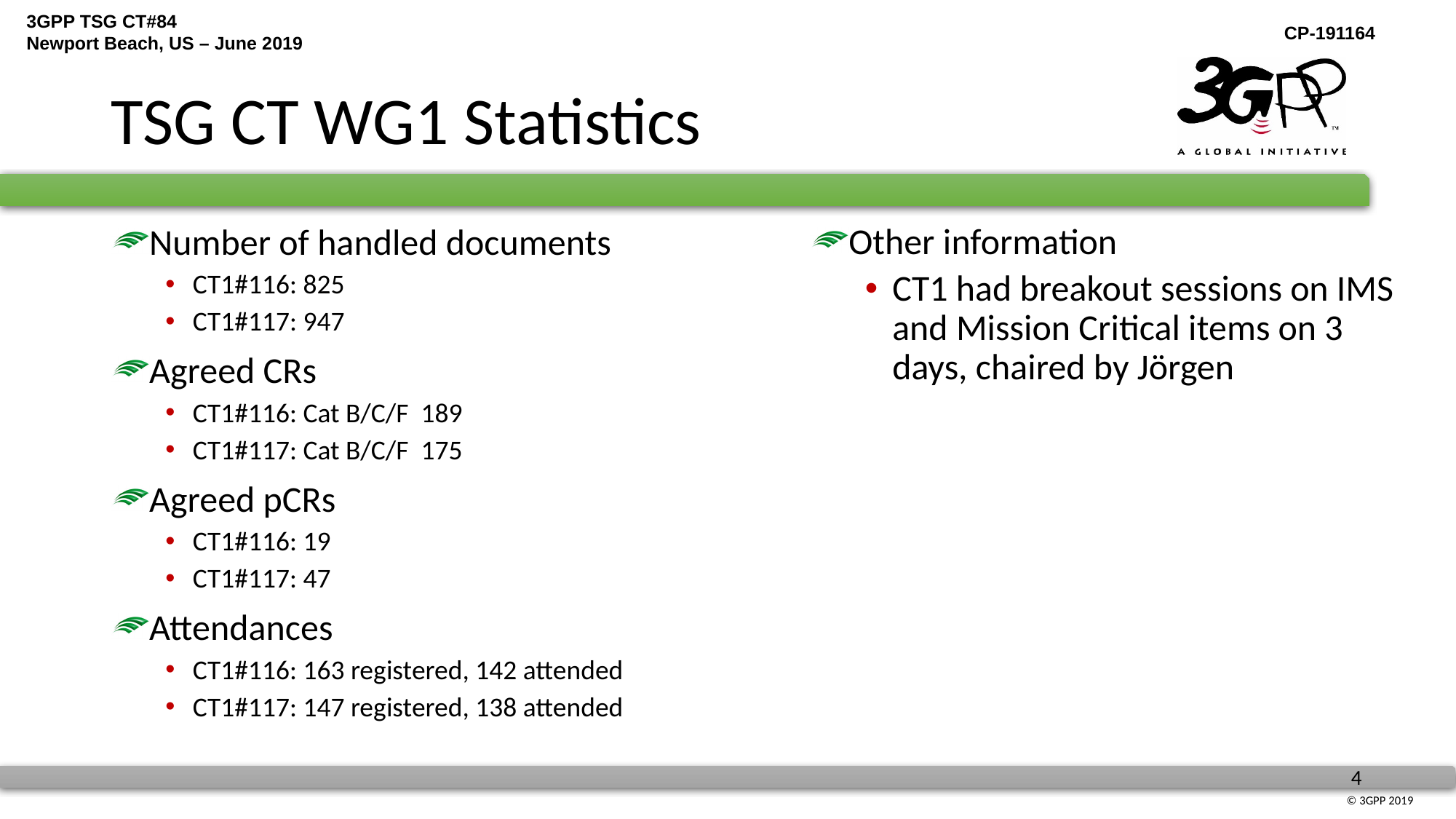

# TSG CT WG1 Statistics
Other information
CT1 had breakout sessions on IMS and Mission Critical items on 3 days, chaired by Jörgen

Number of handled documents
CT1#116: 825
CT1#117: 947
Agreed CRs
CT1#116: Cat B/C/F  189
CT1#117: Cat B/C/F  175
Agreed pCRs
CT1#116: 19
CT1#117: 47
Attendances
CT1#116: 163 registered, 142 attended
CT1#117: 147 registered, 138 attended